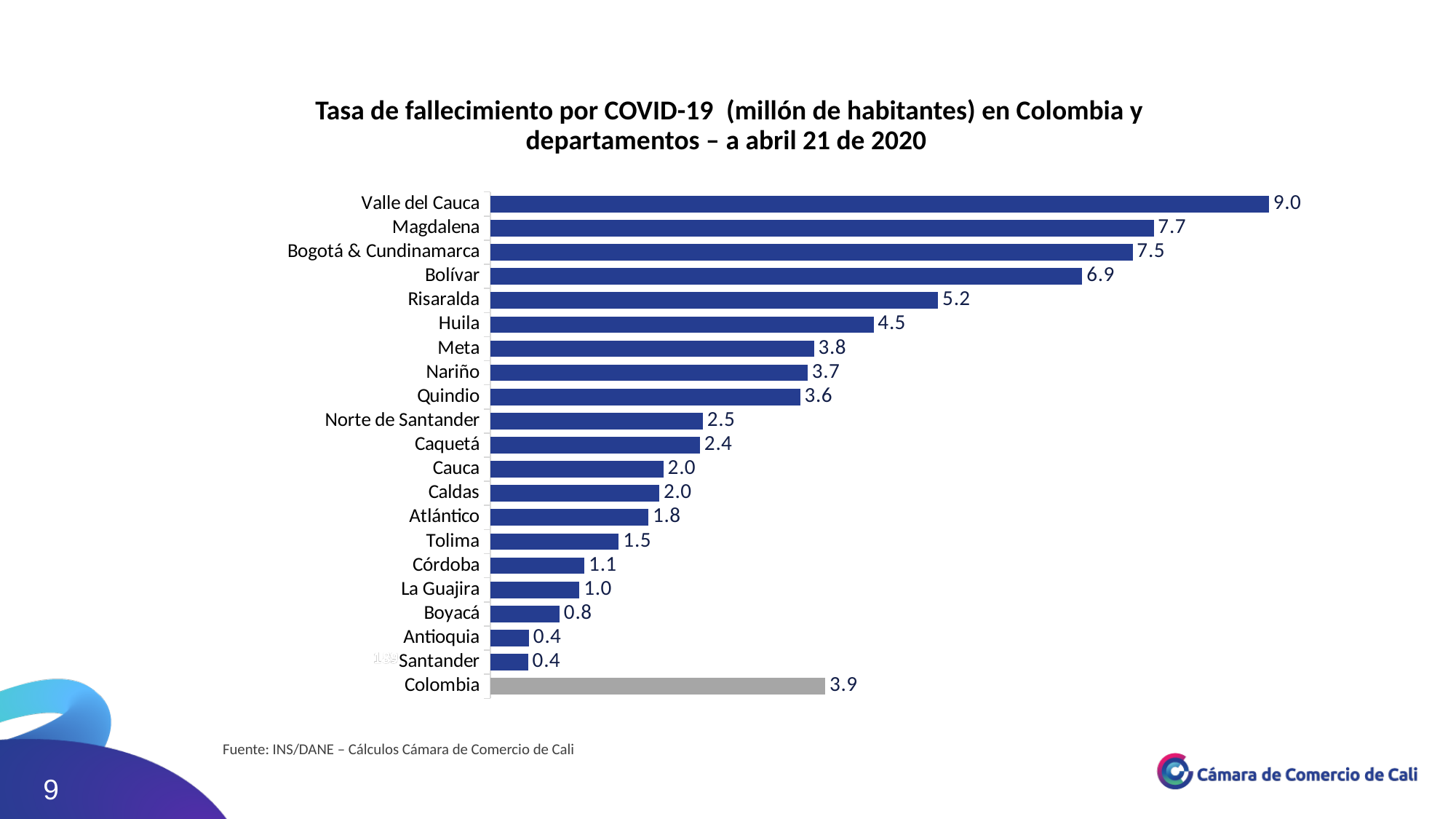

Tasa de fallecimiento por COVID-19  (millón de habitantes) en Colombia y departamentos – a abril 21 de 2020

### Chart

| Category | Millón |
|---|---|
| Valle del Cauca | 9.046475052028264 |
| Magdalena | 7.708338881001469 |
| Bogotá & Cundinamarca | 7.463397043438973 |
| Bolívar | 6.877654774743051 |
| Risaralda | 5.202615875262081 |
| Huila | 4.453858912438915 |
| Meta | 3.761328651732938 |
| Nariño | 3.6864343516698628 |
| Quindio | 3.6010017987003984 |
| Norte de Santander | 2.4686512153787095 |
| Caquetá | 2.435928978054716 |
| Cauca | 2.010808767394334 |
| Caldas | 1.9637626871343106 |
| Atlántico | 1.836798269589086 |
| Tolima | 1.4925395411037927 |
| Córdoba | 1.093525400134613 |
| La Guajira | 1.0354989758915127 |
| Boyacá | 0.8046793714810365 |
| Antioquia | 0.449241007318136 |
| Santander | 0.4384218916326305 |
| Colombia | 3.8910178315024115 |
Fuente: INS/DANE – Cálculos Cámara de Comercio de Cali